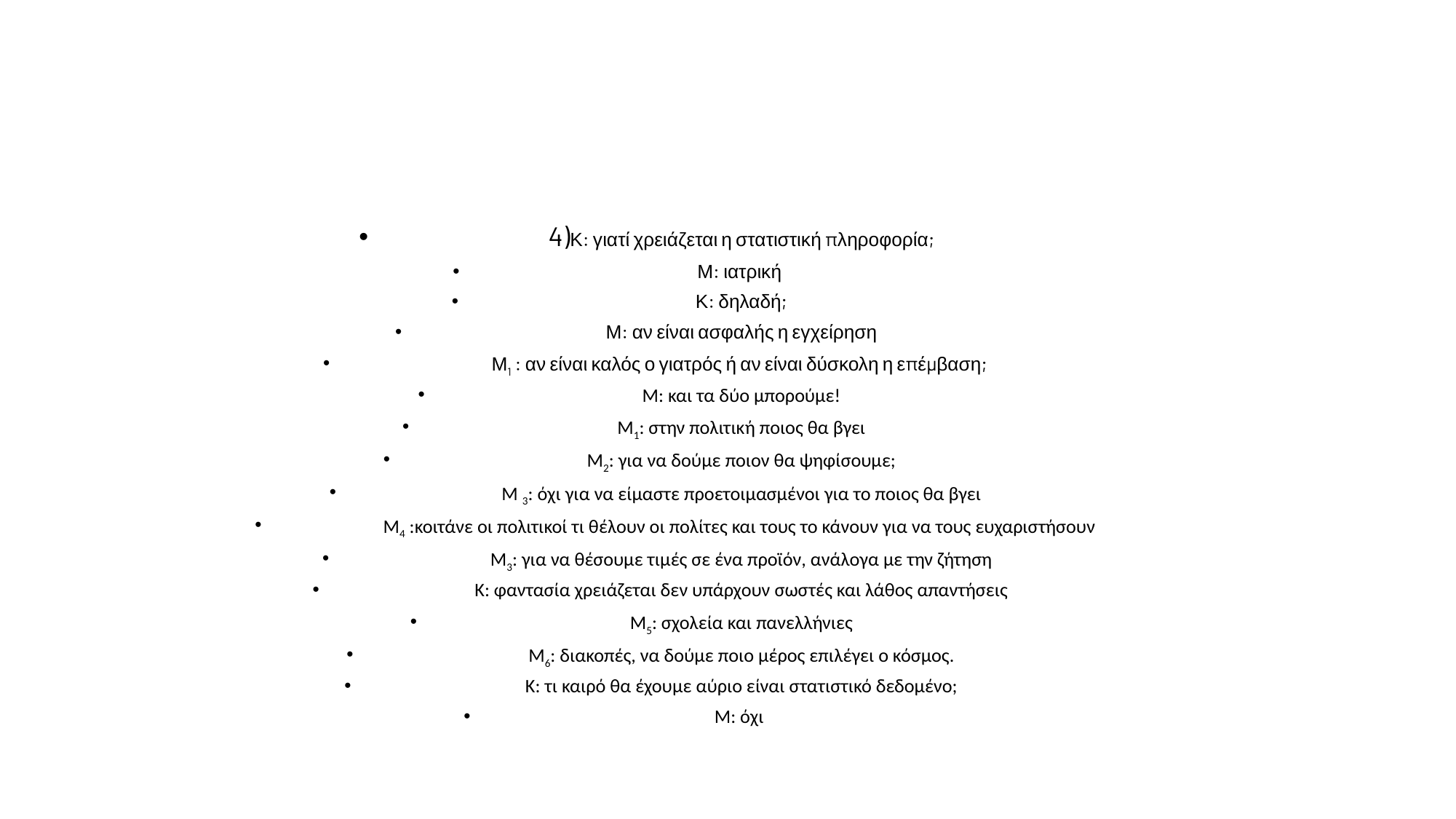

#
4)Κ: γιατί χρειάζεται η στατιστική πληροφορία;
Μ: ιατρική
Κ: δηλαδή;
Μ: αν είναι ασφαλής η εγχείρηση
Μ1 : αν είναι καλός ο γιατρός ή αν είναι δύσκολη η επέμβαση;
Μ: και τα δύο μπορούμε!
Μ1: στην πολιτική ποιος θα βγει
Μ2: για να δούμε ποιον θα ψηφίσουμε;
Μ 3: όχι για να είμαστε προετοιμασμένοι για το ποιος θα βγει
Μ4 :κοιτάνε οι πολιτικοί τι θέλουν οι πολίτες και τους το κάνουν για να τους ευχαριστήσουν
Μ3: για να θέσουμε τιμές σε ένα προϊόν, ανάλογα με την ζήτηση
Κ: φαντασία χρειάζεται δεν υπάρχουν σωστές και λάθος απαντήσεις
Μ5: σχολεία και πανελλήνιες
Μ6: διακοπές, να δούμε ποιο μέρος επιλέγει ο κόσμος.
Κ: τι καιρό θα έχουμε αύριο είναι στατιστικό δεδομένο;
Μ: όχι